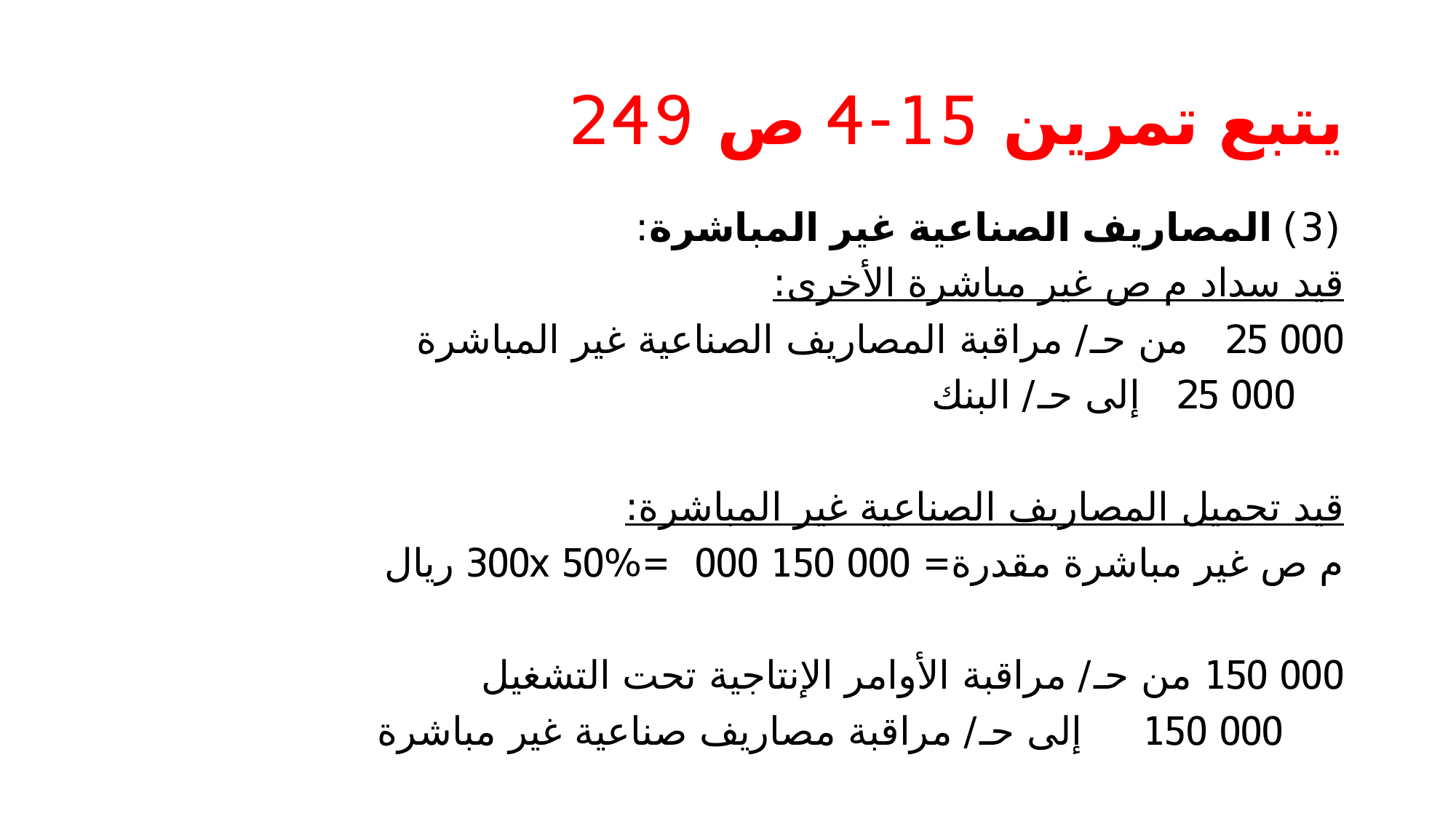

# يتبع تمرين 15-4 ص 249
(3) المصاريف الصناعية غير المباشرة:
قيد سداد م ص غير مباشرة الأخرى:
000 25   من حـ/ مراقبة المصاريف الصناعية غير المباشرة
    000 25   إلى حـ/ البنك

قيد تحميل المصاريف الصناعية غير المباشرة:
م ص غير مباشرة مقدرة= 000 300x 50%=  000 150 ريال

000 150 من حـ/ مراقبة الأوامر الإنتاجية تحت التشغيل
     000 150     إلى حـ/ مراقبة مصاريف صناعية غير مباشرة